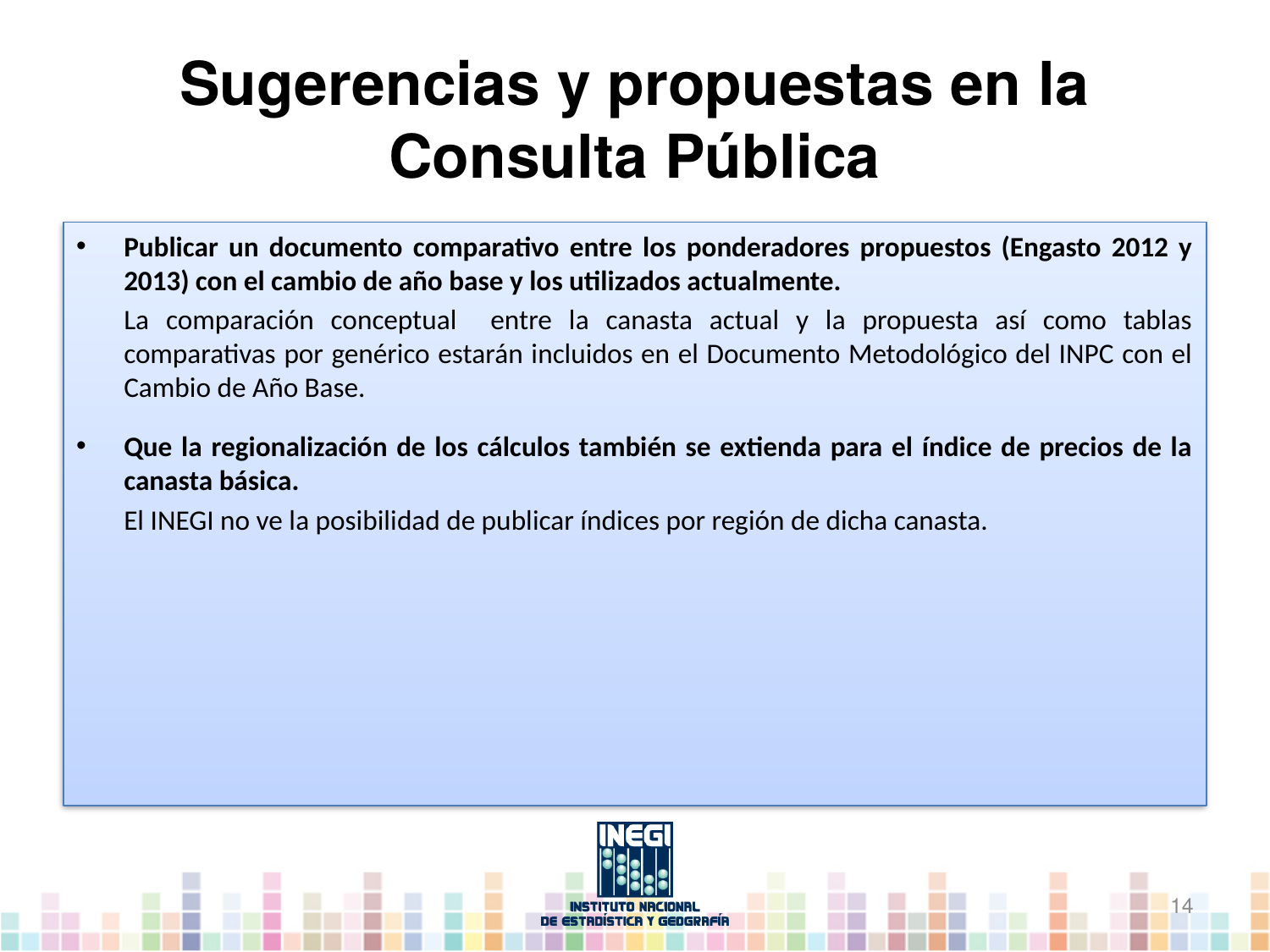

# Sugerencias y propuestas en la Consulta Pública
Publicar un documento comparativo entre los ponderadores propuestos (Engasto 2012 y 2013) con el cambio de año base y los utilizados actualmente.
	La comparación conceptual  entre la canasta actual y la propuesta así como tablas comparativas por genérico estarán incluidos en el Documento Metodológico del INPC con el Cambio de Año Base.

Que la regionalización de los cálculos también se extienda para el índice de precios de la canasta básica.
	El INEGI no ve la posibilidad de publicar índices por región de dicha canasta.
14